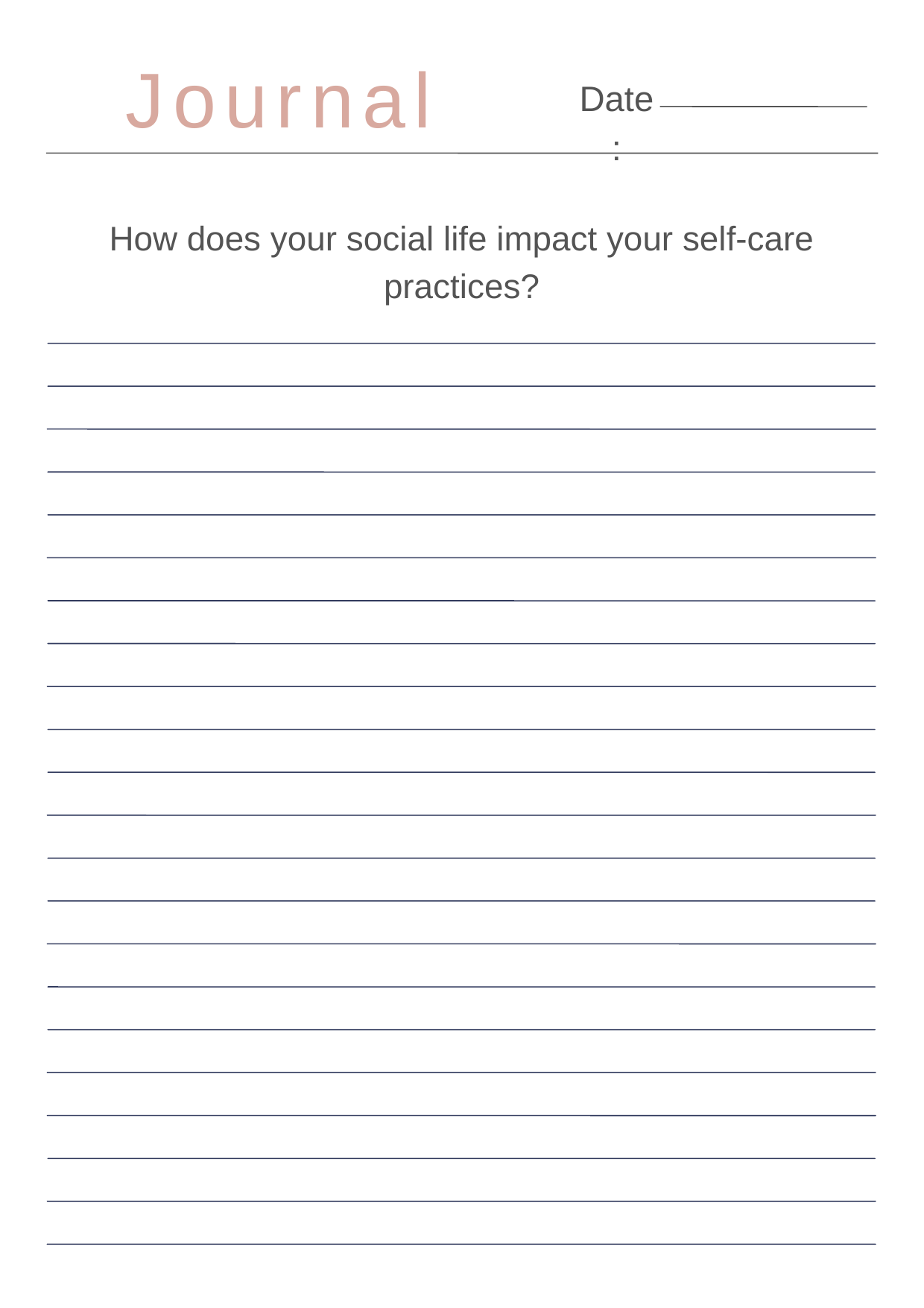

Journal
Date:

How does your social life impact your self-care practices?